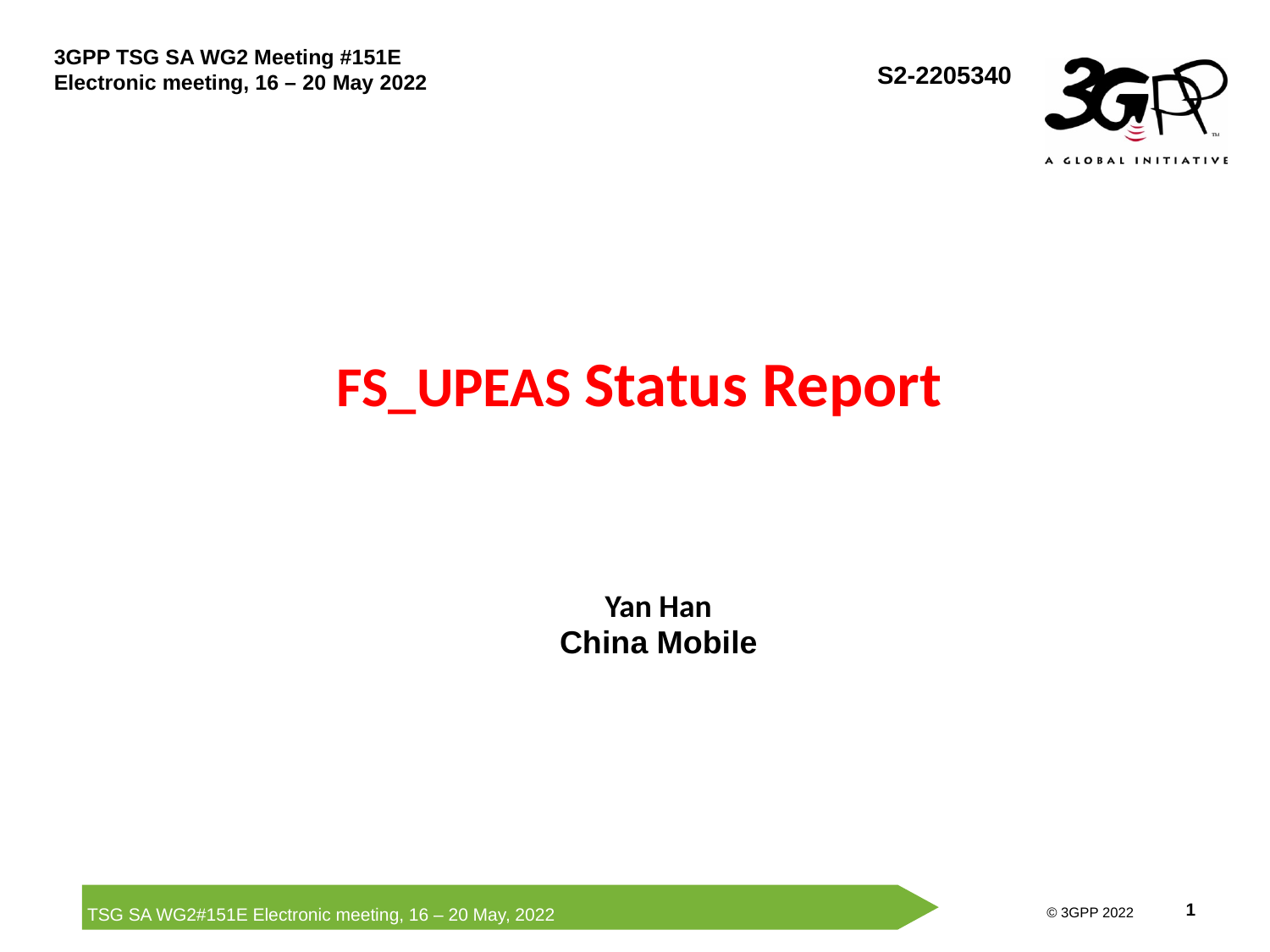

S2-2205340
# FS_UPEAS Status Report
Yan Han
China Mobile